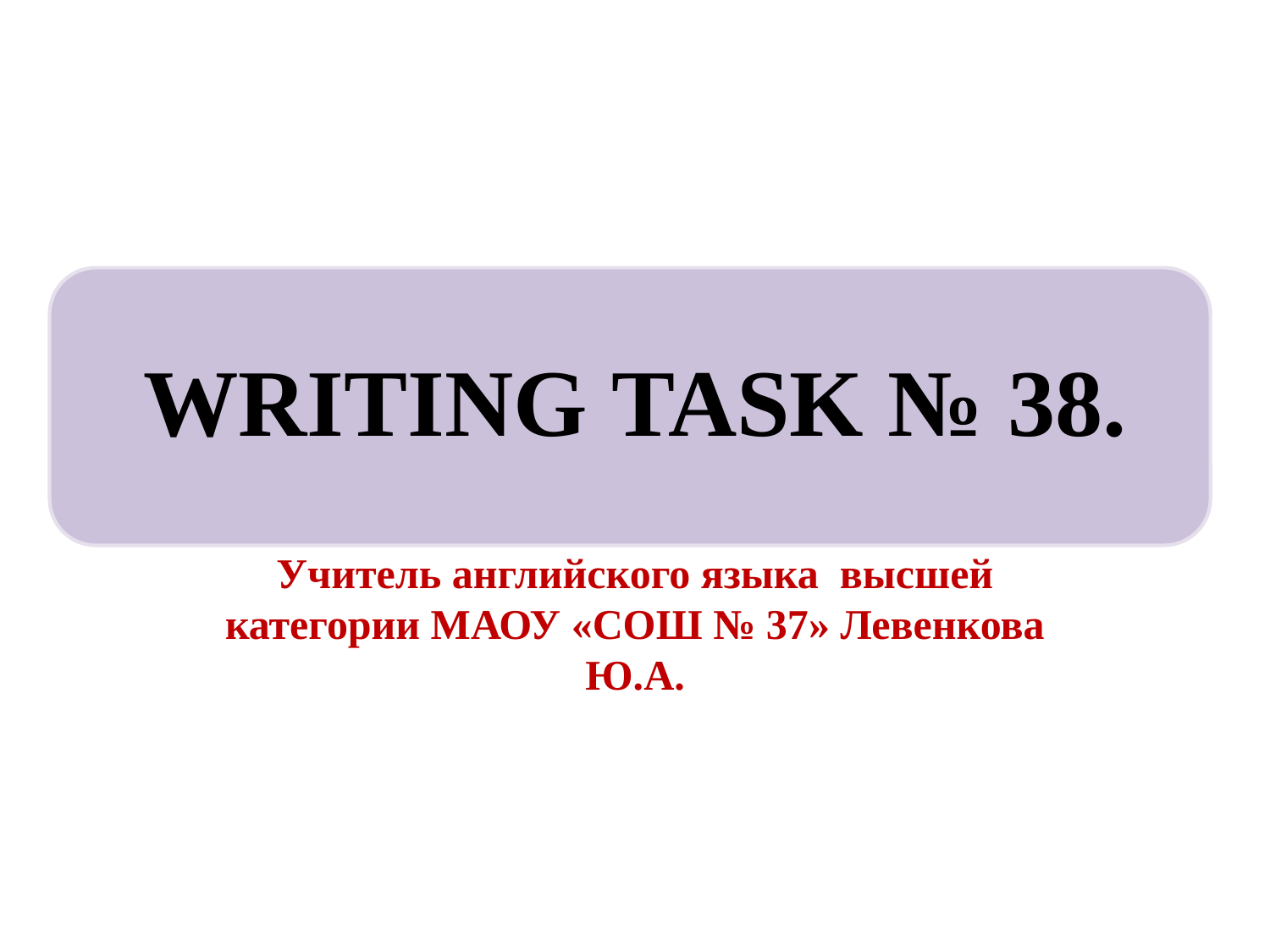

# WRITING TASK № 38.
Учитель английского языка  высшей категории МАОУ «СОШ № 37» Левенкова Ю.А.